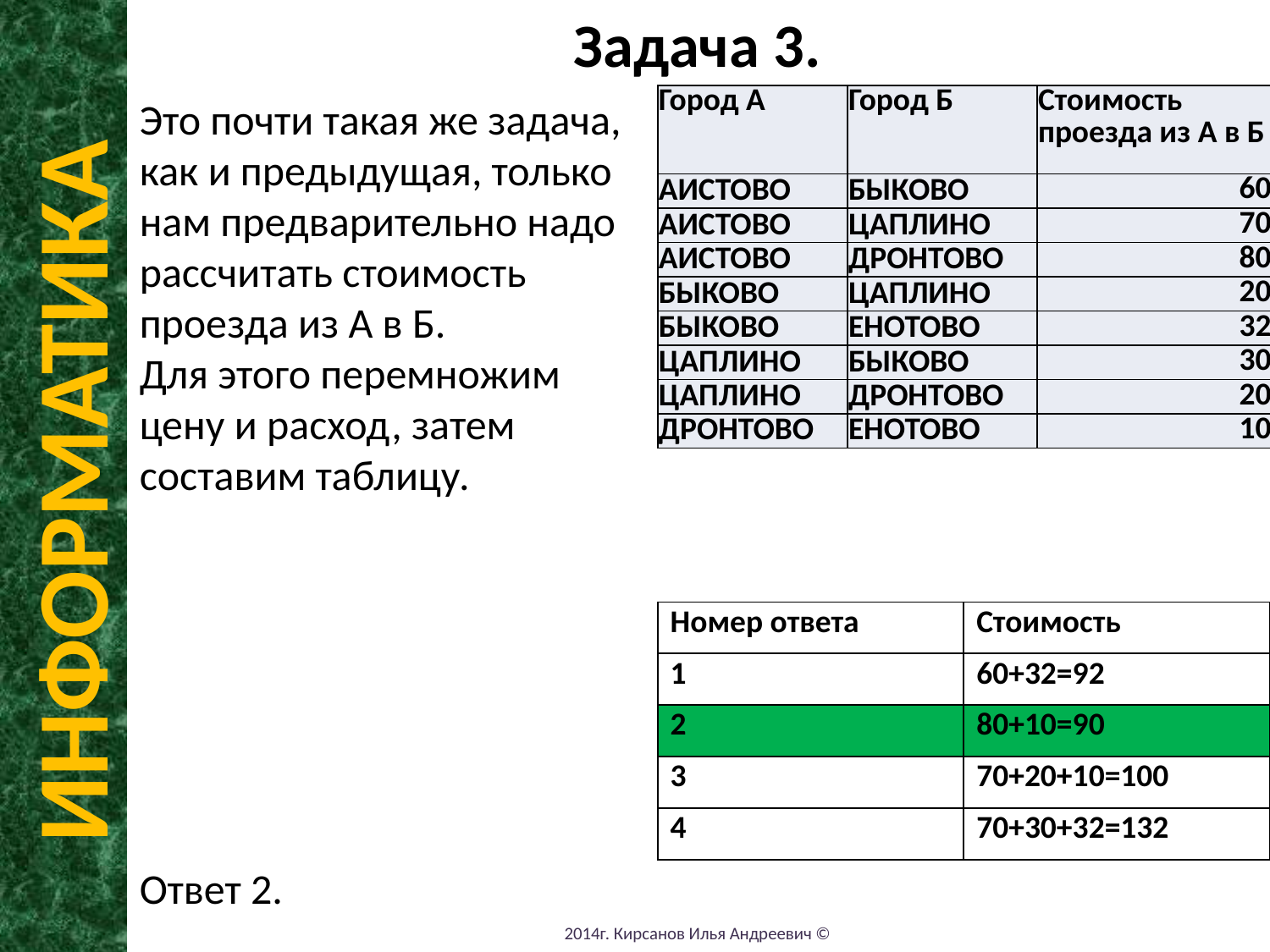

Задача 3.

| Город А | Город Б | Стоимость проезда из А в Б |
| --- | --- | --- |
| АИСТОВО | БЫКОВО | 60 |
| АИСТОВО | ЦАПЛИНО | 70 |
| АИСТОВО | ДРОНТОВО | 80 |
| БЫКОВО | ЦАПЛИНО | 20 |
| БЫКОВО | ЕНОТОВО | 32 |
| ЦАПЛИНО | БЫКОВО | 30 |
| ЦАПЛИНО | ДРОНТОВО | 20 |
| ДРОНТОВО | ЕНОТОВО | 10 |
Это почти такая же задача,
как и предыдущая, только
нам предварительно надо
рассчитать стоимость
проезда из А в Б.
Для этого перемножим
цену и расход, затем
составим таблицу.

Ответ 2.

ИНФОРМАТИКА
| Номер ответа | Стоимость |
| --- | --- |
| 1 | 60+32=92 |
| 2 | 80+10=90 |
| 3 | 70+20+10=100 |
| 4 | 70+30+32=132 |
2014г. Кирсанов Илья Андреевич ©